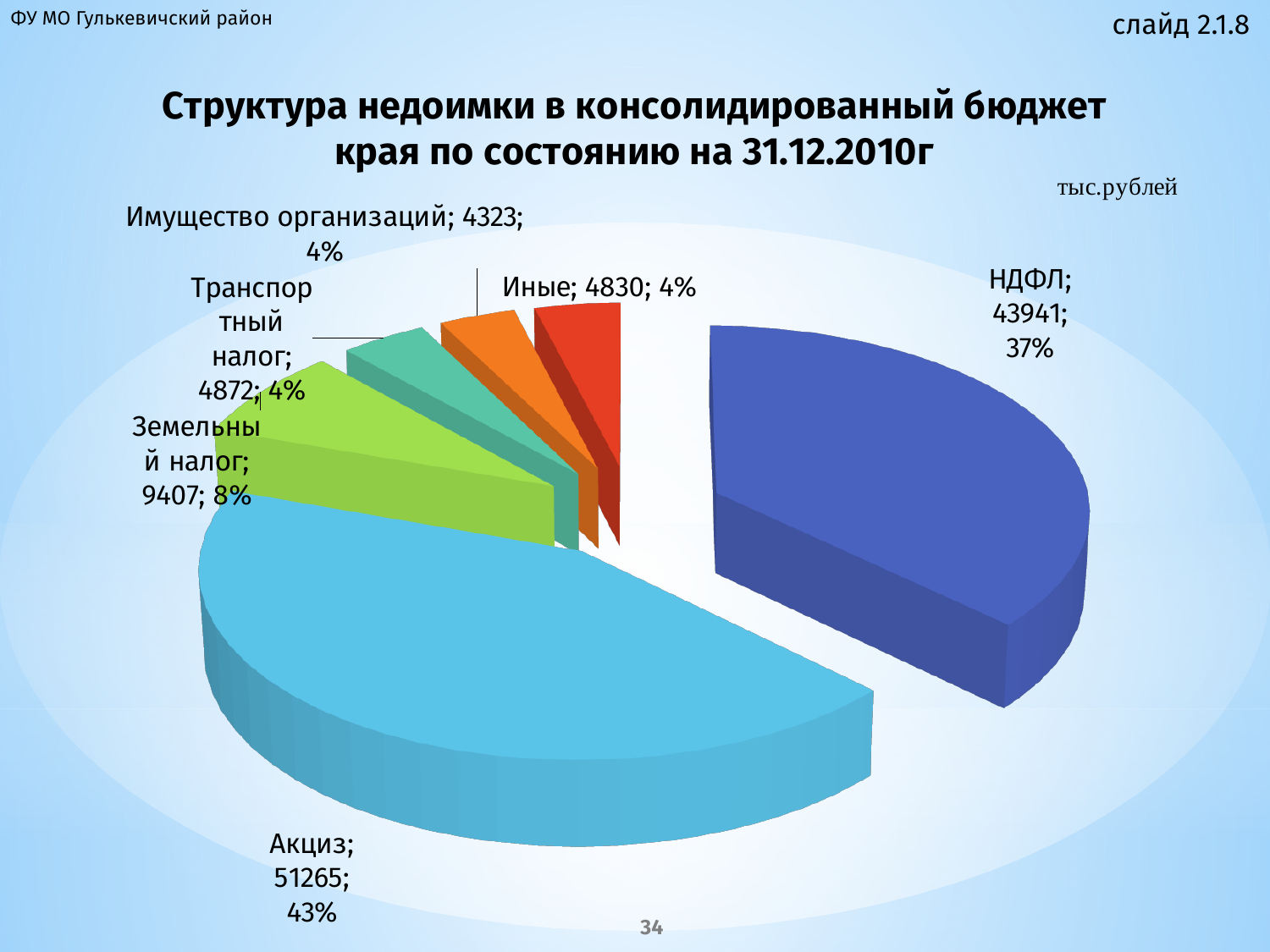

слайд 2.1.8
ФУ МО Гулькевичский район

[unsupported chart]

34